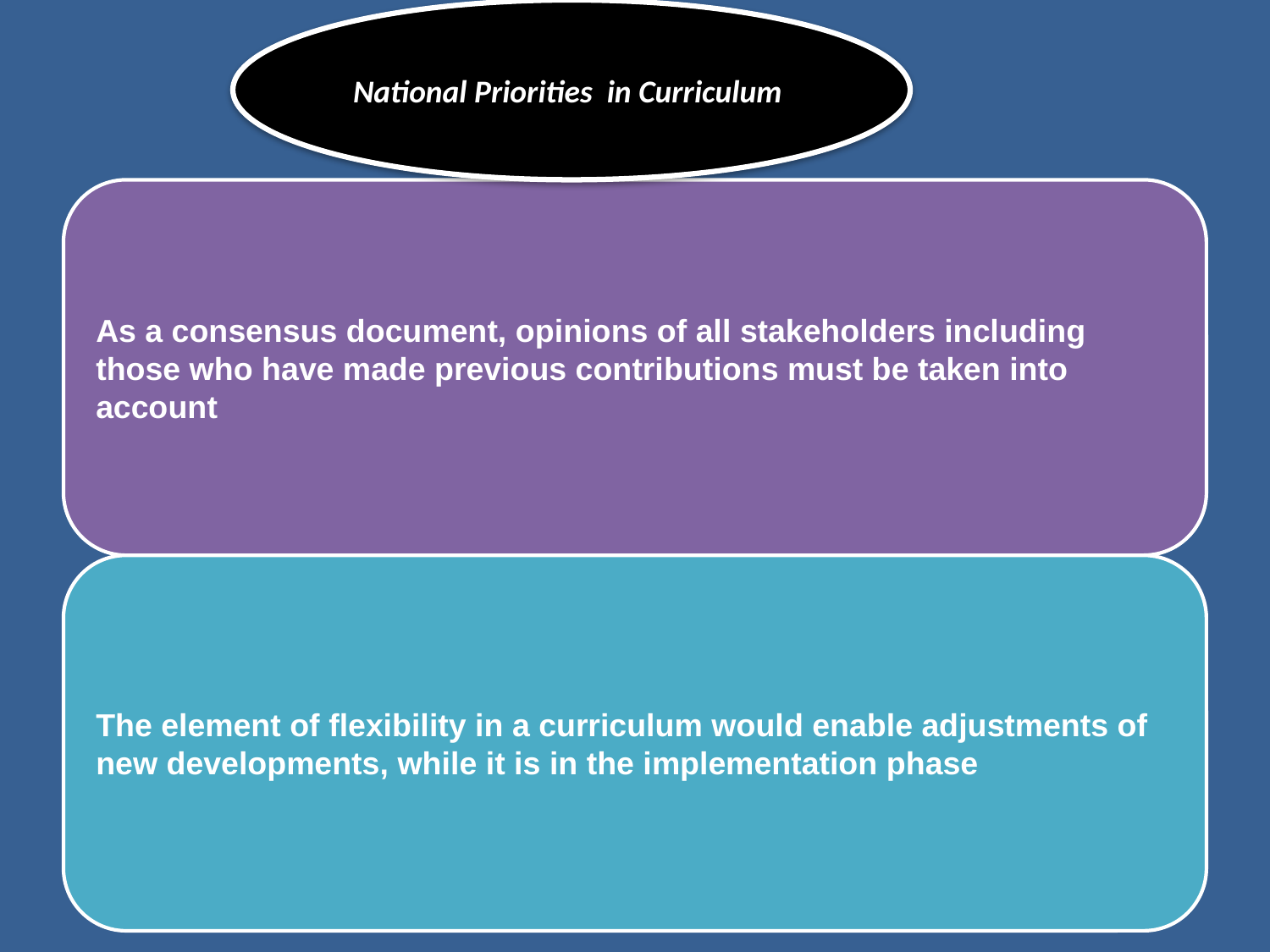

National Priorities  in Curriculum
#
As a consensus document, opinions of all stakeholders including those who have made previous contributions must be taken into account
The element of flexibility in a curriculum would enable adjustments of new developments, while it is in the implementation phase